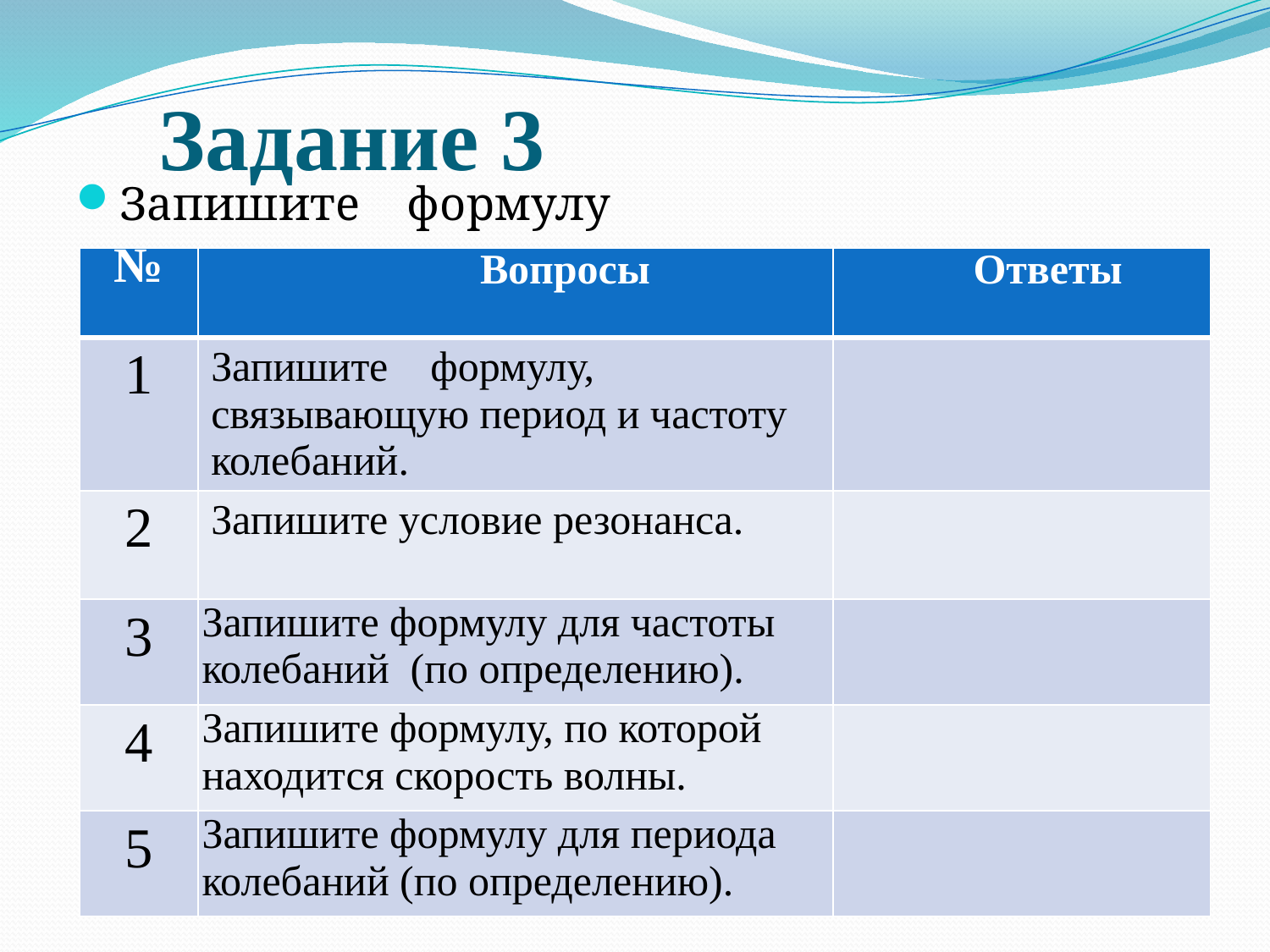

# Задание 3
Запишите    формулу

| № | Вопросы | Ответы |
| --- | --- | --- |
| 1 | Запишите формулу, связывающую период и частоту колебаний. |  |
| 2 | Запишите условие резонанса. |  |
| 3 | Запишите формулу для частоты колебаний (по определению). |  |
| 4 | Запишите формулу, по которой находится скорость волны. |  |
| 5 | Запишите формулу для периода колебаний (по определению). |  |